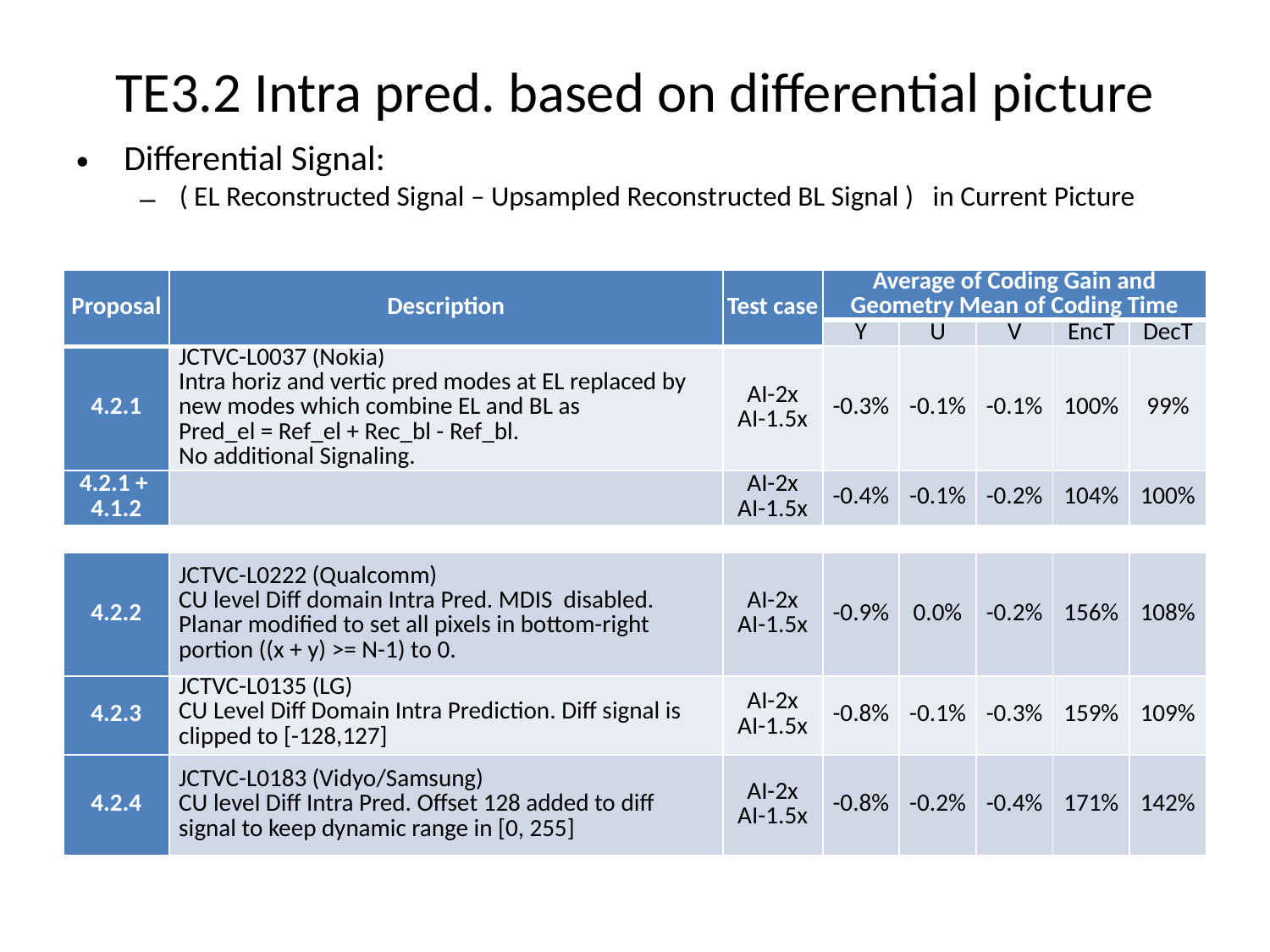

# TE3.2 Intra pred. based on differential picture
Differential Signal:
( EL Reconstructed Signal – Upsampled Reconstructed BL Signal )   in Current Picture
| Proposal | Description | Test case | Average of Coding Gain and Geometry Mean of Coding Time |  |  |  |  |
| --- | --- | --- | --- | --- | --- | --- | --- |
|  |  |  | Y | U | V | EncT | DecT |
| 4.2.1 | JCTVC-L0037 (Nokia) Intra horiz and vertic pred modes at EL replaced by new modes which combine EL and BL as Pred\_el = Ref\_el + Rec\_bl - Ref\_bl. No additional Signaling. | AI-2x AI-1.5x | -0.3% | -0.1% | -0.1% | 100% | 99% |
| 4.2.1 + 4.1.2 |  | AI-2x AI-1.5x | -0.4% | -0.1% | -0.2% | 104% | 100% |
|  |  |  |  |  |  |  |  |
| 4.2.2 | JCTVC-L0222 (Qualcomm) CU level Diff domain Intra Pred. MDIS disabled. Planar modified to set all pixels in bottom-right portion ((x + y) >= N-1) to 0. | AI-2x AI-1.5x | -0.9% | 0.0% | -0.2% | 156% | 108% |
| 4.2.3 | JCTVC-L0135 (LG) CU Level Diff Domain Intra Prediction. Diff signal is clipped to [-128,127] | AI-2x AI-1.5x | -0.8% | -0.1% | -0.3% | 159% | 109% |
| 4.2.4 | JCTVC-L0183 (Vidyo/Samsung) CU level Diff Intra Pred. Offset 128 added to diff signal to keep dynamic range in [0, 255] | AI-2x AI-1.5x | -0.8% | -0.2% | -0.4% | 171% | 142% |